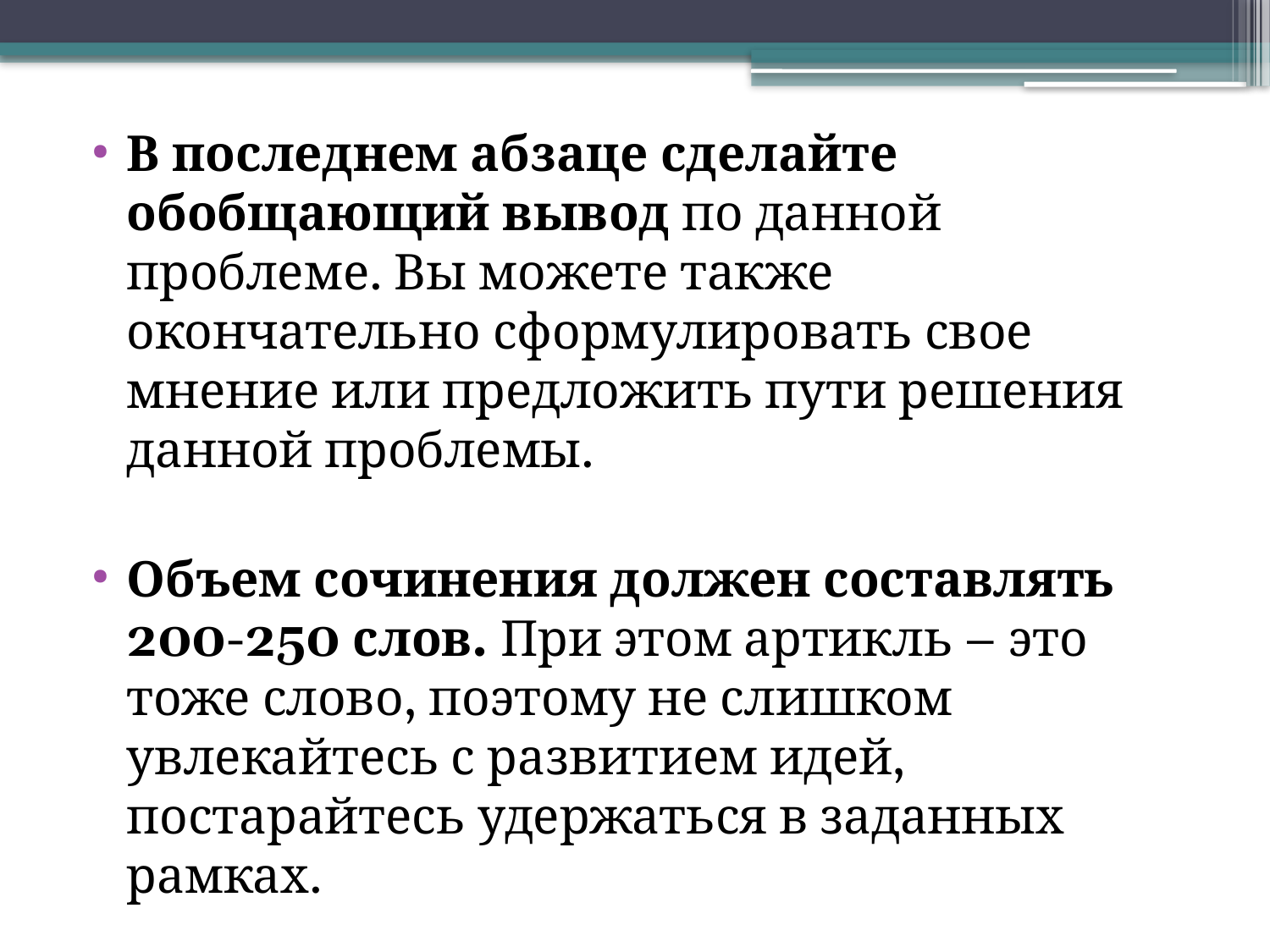

В последнем абзаце сделайте обобщающий вывод по данной проблеме. Вы можете также окончательно сформулировать свое мнение или предложить пути решения данной проблемы.

Объем сочинения должен составлять 200-250 слов. При этом артикль – это тоже слово, поэтому не слишком увлекайтесь с развитием идей, постарайтесь удержаться в заданных рамках.